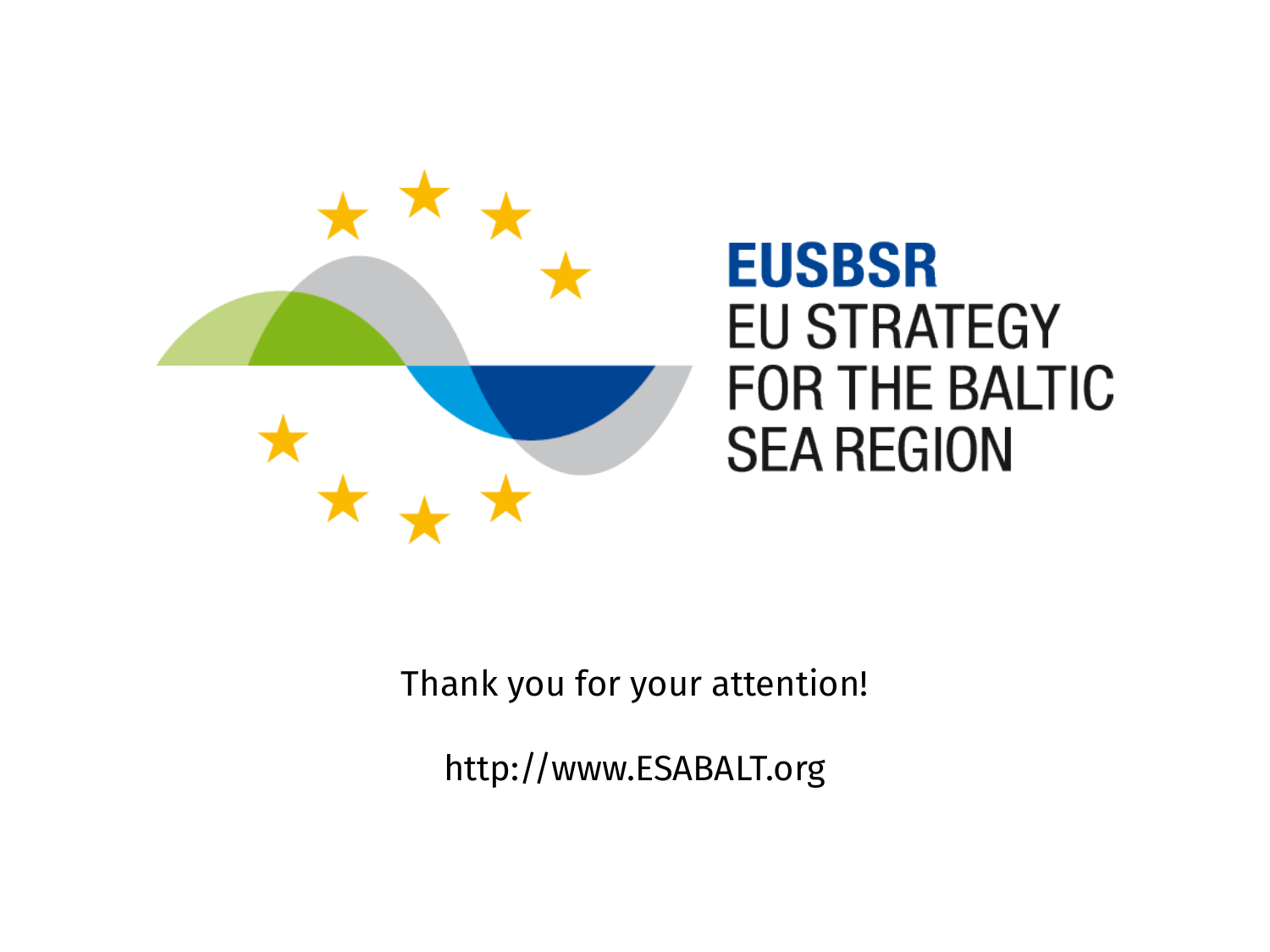

# Thank you for your attention! http://www.ESABALT.org